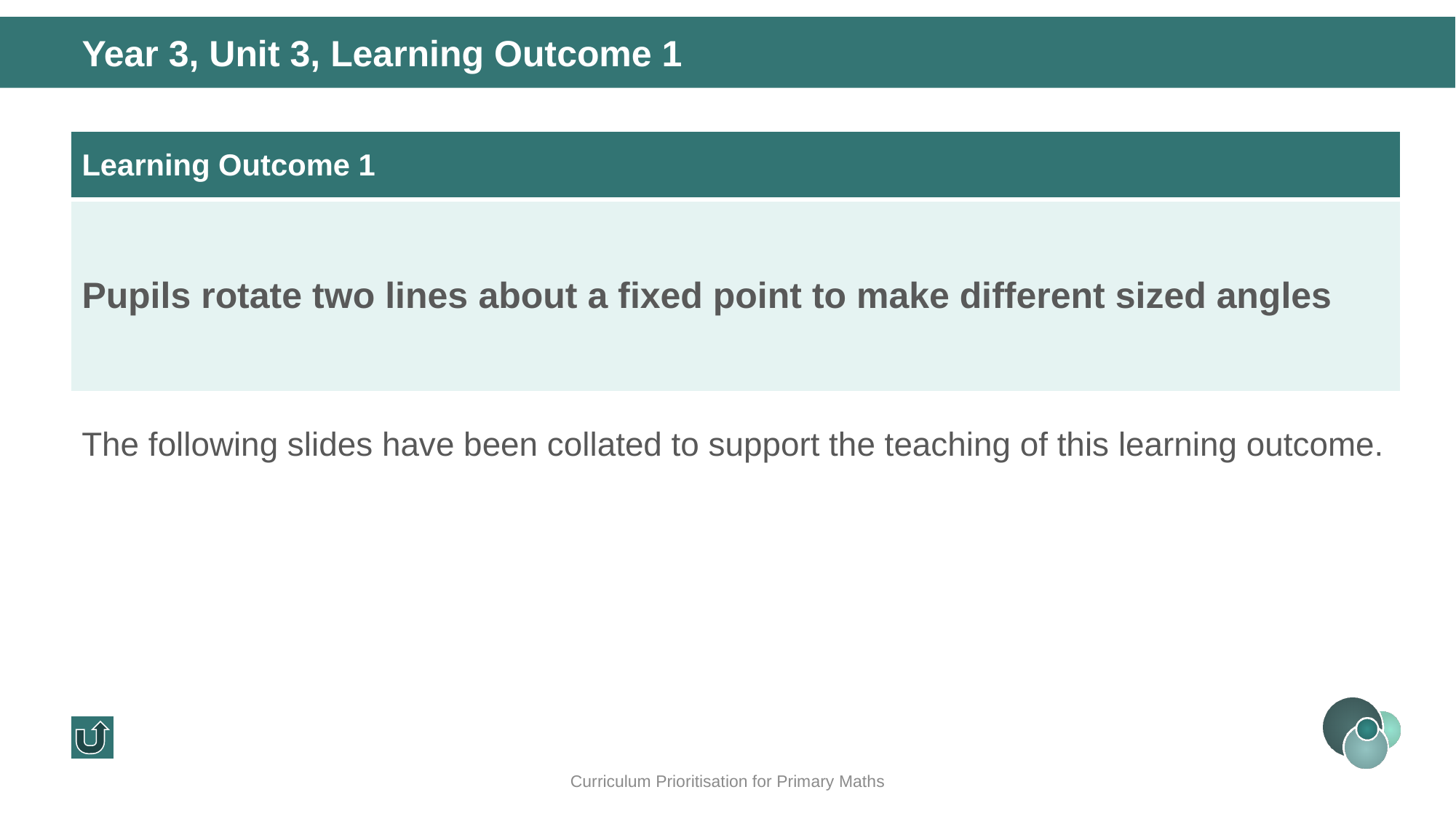

Year 3, Unit 3, Learning Outcome 1
| Learning Outcome 1 |
| --- |
| Pupils rotate two lines about a fixed point to make different sized angles |
The following slides have been collated to support the teaching of this learning outcome.

Curriculum Prioritisation for Primary Maths